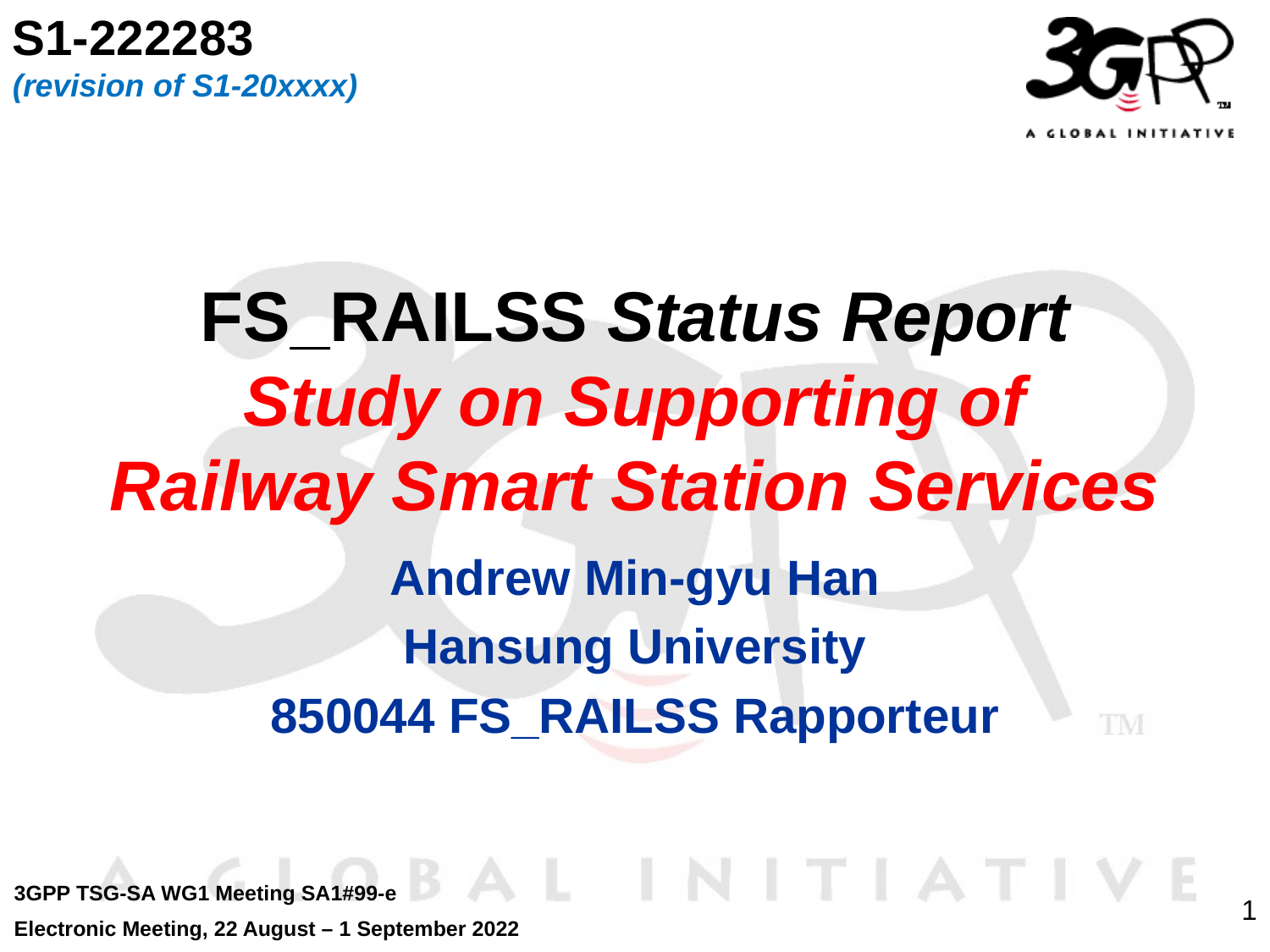

S1-222283
(revision of S1-20xxxx)
# FS_RAILSS Status Report Study on Supporting of Railway Smart Station Services
Andrew Min-gyu Han
Hansung University
850044 FS_RAILSS Rapporteur
3GPP TSG-SA WG1 Meeting SA1#99-e
Electronic Meeting, 22 August – 1 September 2022
1